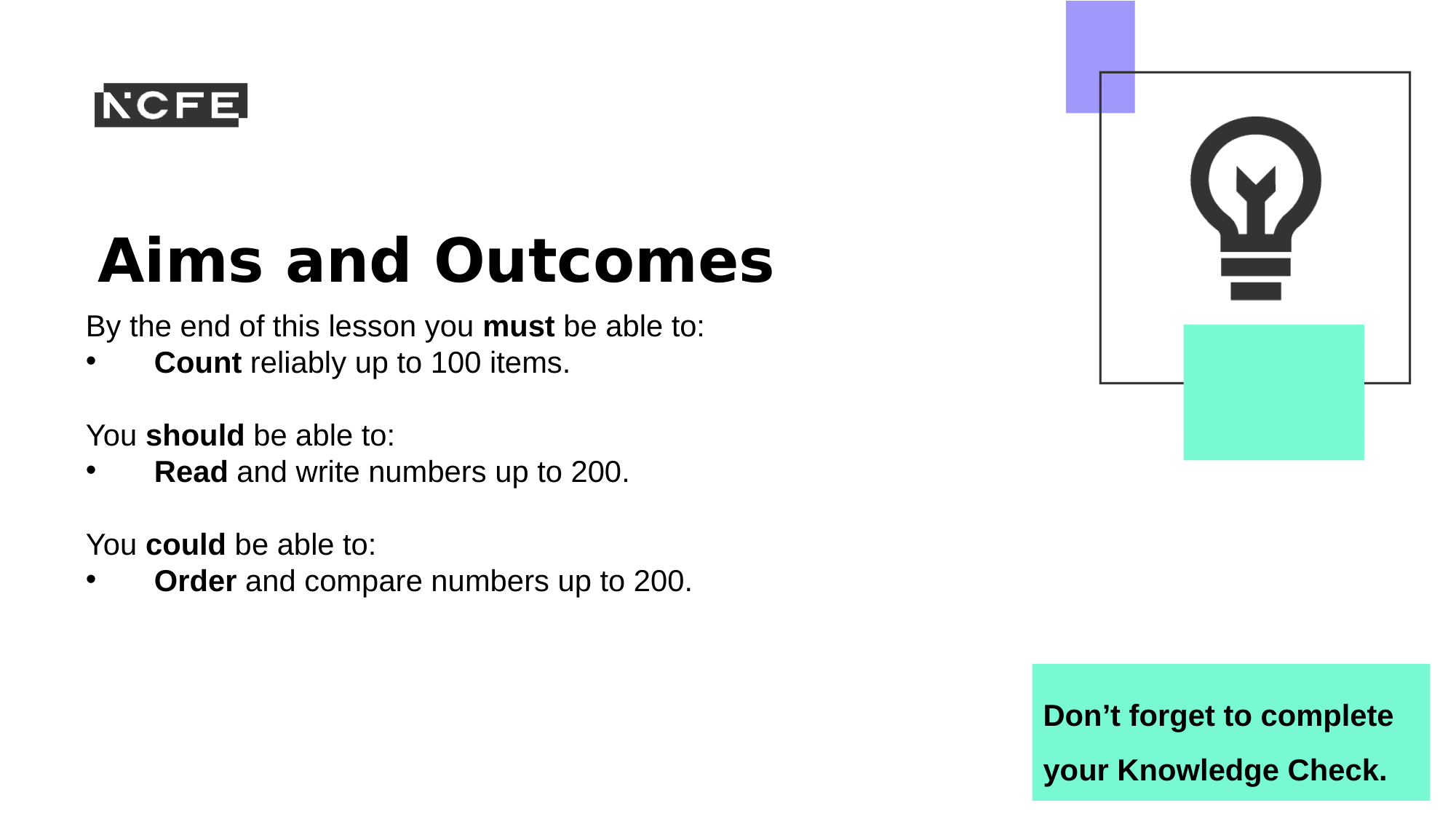

By the end of this lesson you must be able to:
Count reliably up to 100 items.

You should be able to:
Read and write numbers up to 200.

You could be able to:
Order and compare numbers up to 200.

Don’t forget to complete your Knowledge Check.